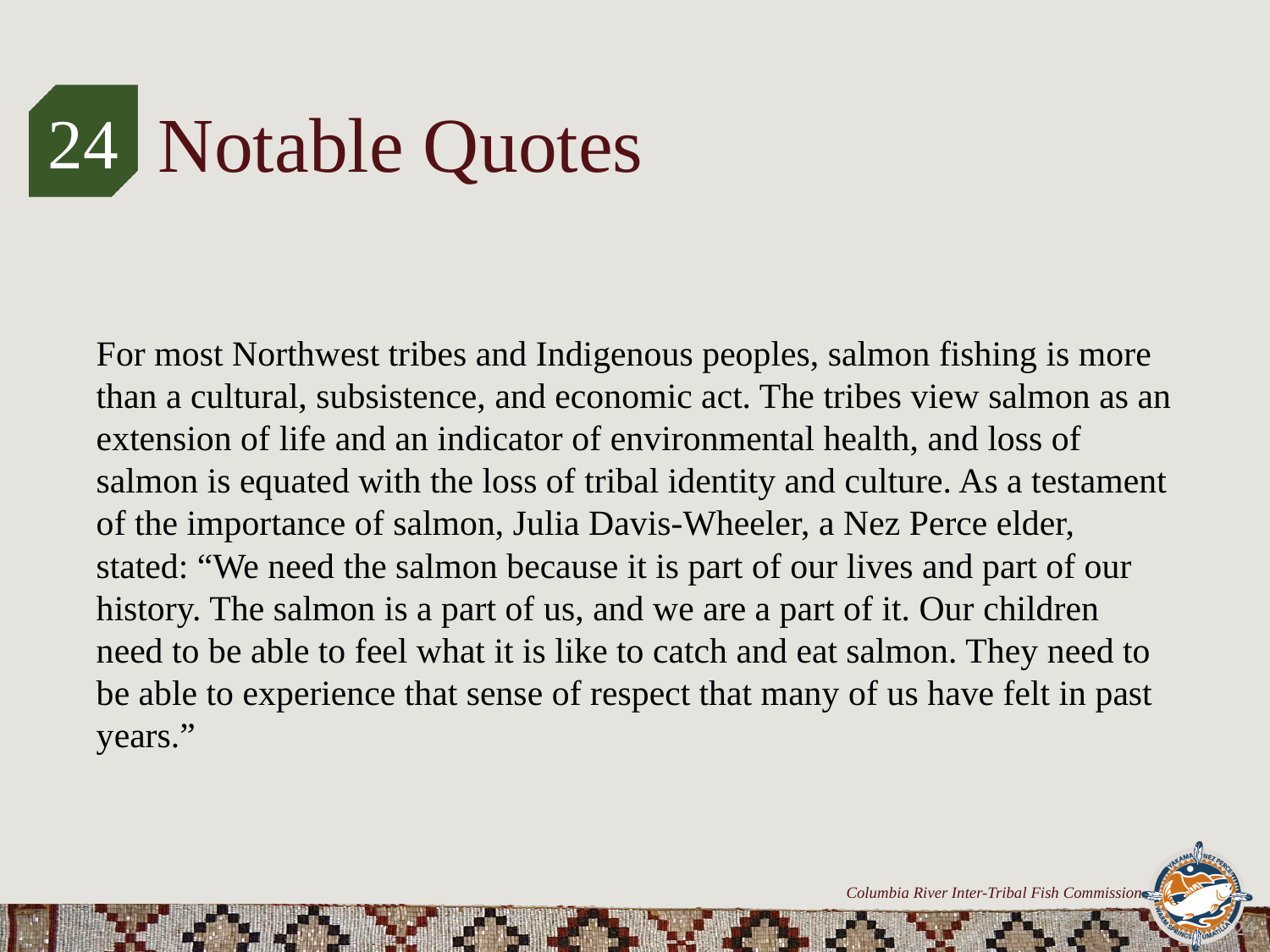

Notable Quotes
24
For most Northwest tribes and Indigenous peoples, salmon fishing is more than a cultural, subsistence, and economic act. The tribes view salmon as an extension of life and an indicator of environmental health, and loss of salmon is equated with the loss of tribal identity and culture. As a testament of the importance of salmon, Julia Davis-Wheeler, a Nez Perce elder, stated: “We need the salmon because it is part of our lives and part of our history. The salmon is a part of us, and we are a part of it. Our children need to be able to feel what it is like to catch and eat salmon. They need to be able to experience that sense of respect that many of us have felt in past years.”
24